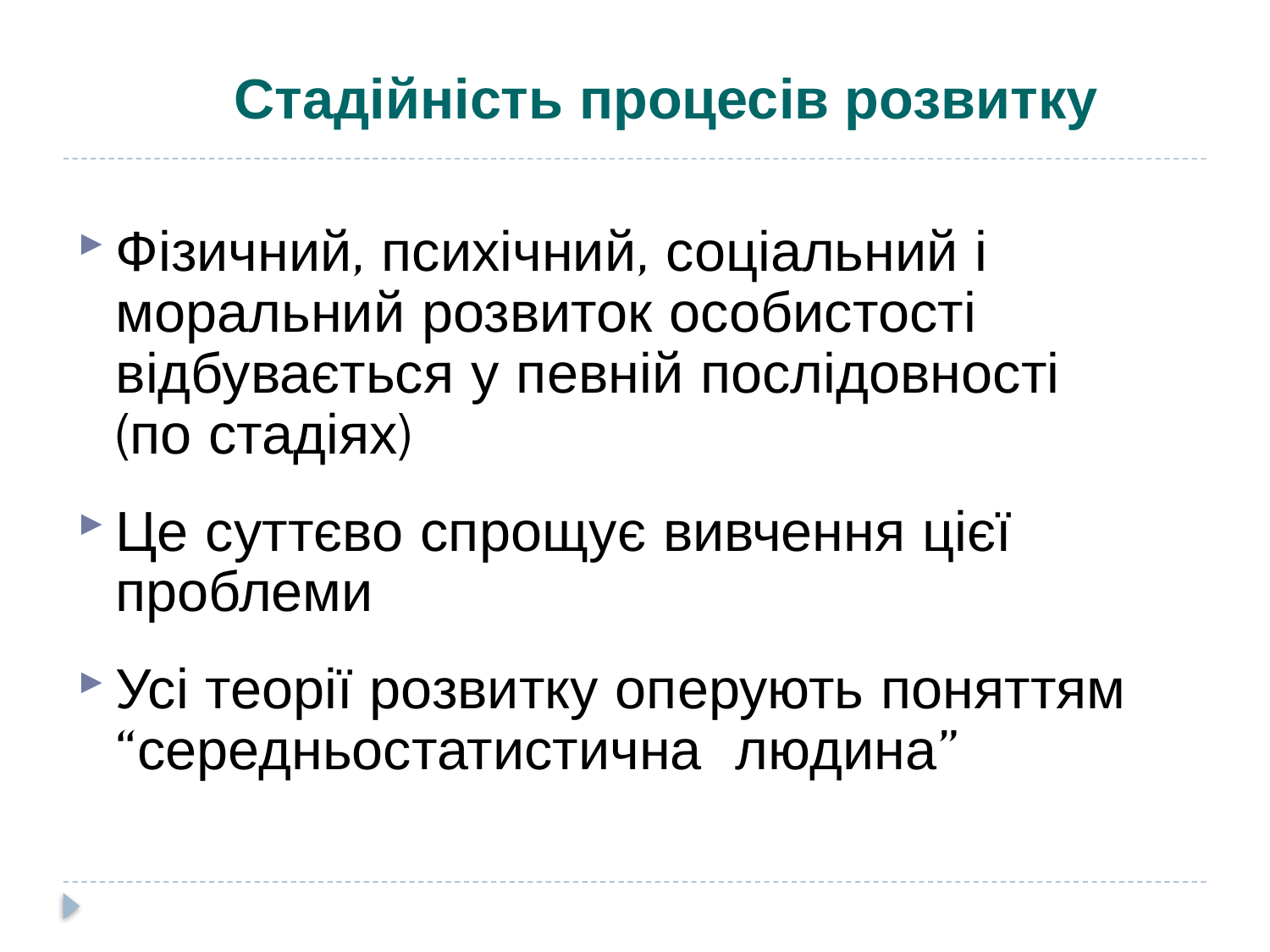

# Стадійність процесів розвитку
Фізичний, психічний, соціальний і моральний розвиток особистості відбувається у певній послідовності (по стадіях)

Це суттєво спрощує вивчення цієї проблеми

Усі теорії розвитку оперують поняттям “середньостатистична  людина”